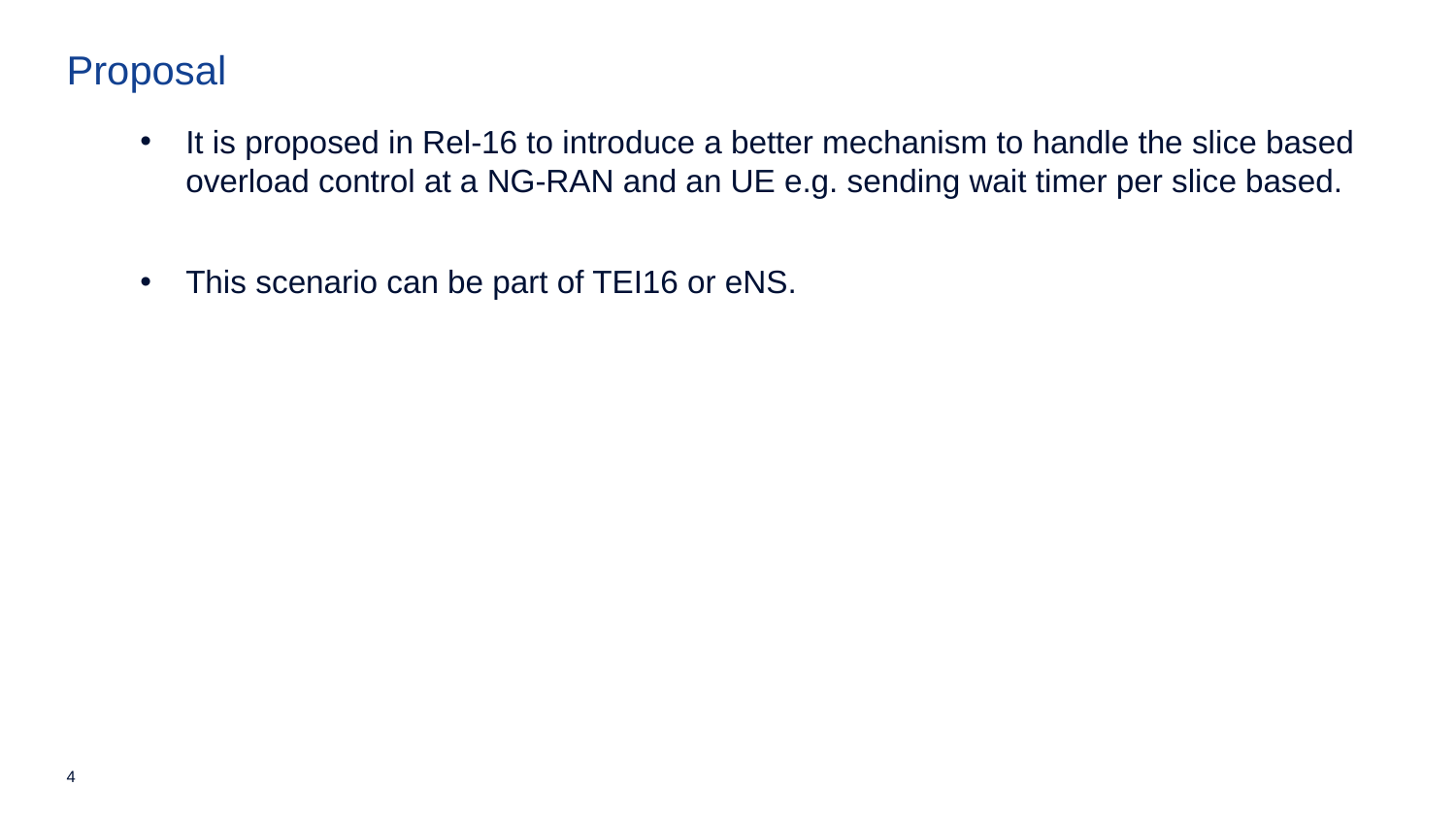

Proposal
It is proposed in Rel-16 to introduce a better mechanism to handle the slice based overload control at a NG-RAN and an UE e.g. sending wait timer per slice based.

This scenario can be part of TEI16 or eNS.